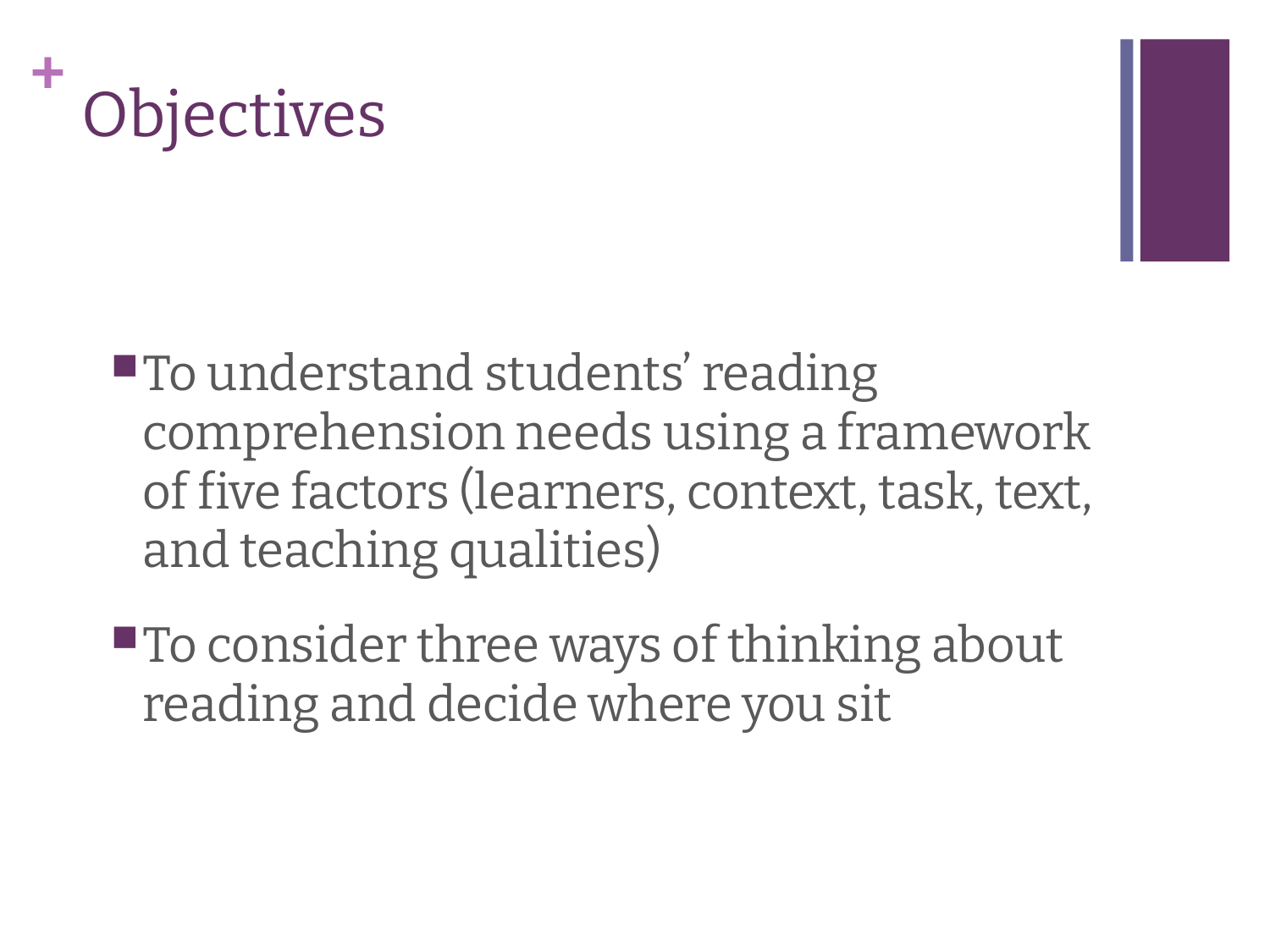

# Objectives
To understand students’ reading comprehension needs using a framework of five factors (learners, context, task, text, and teaching qualities)
To consider three ways of thinking about reading and decide where you sit